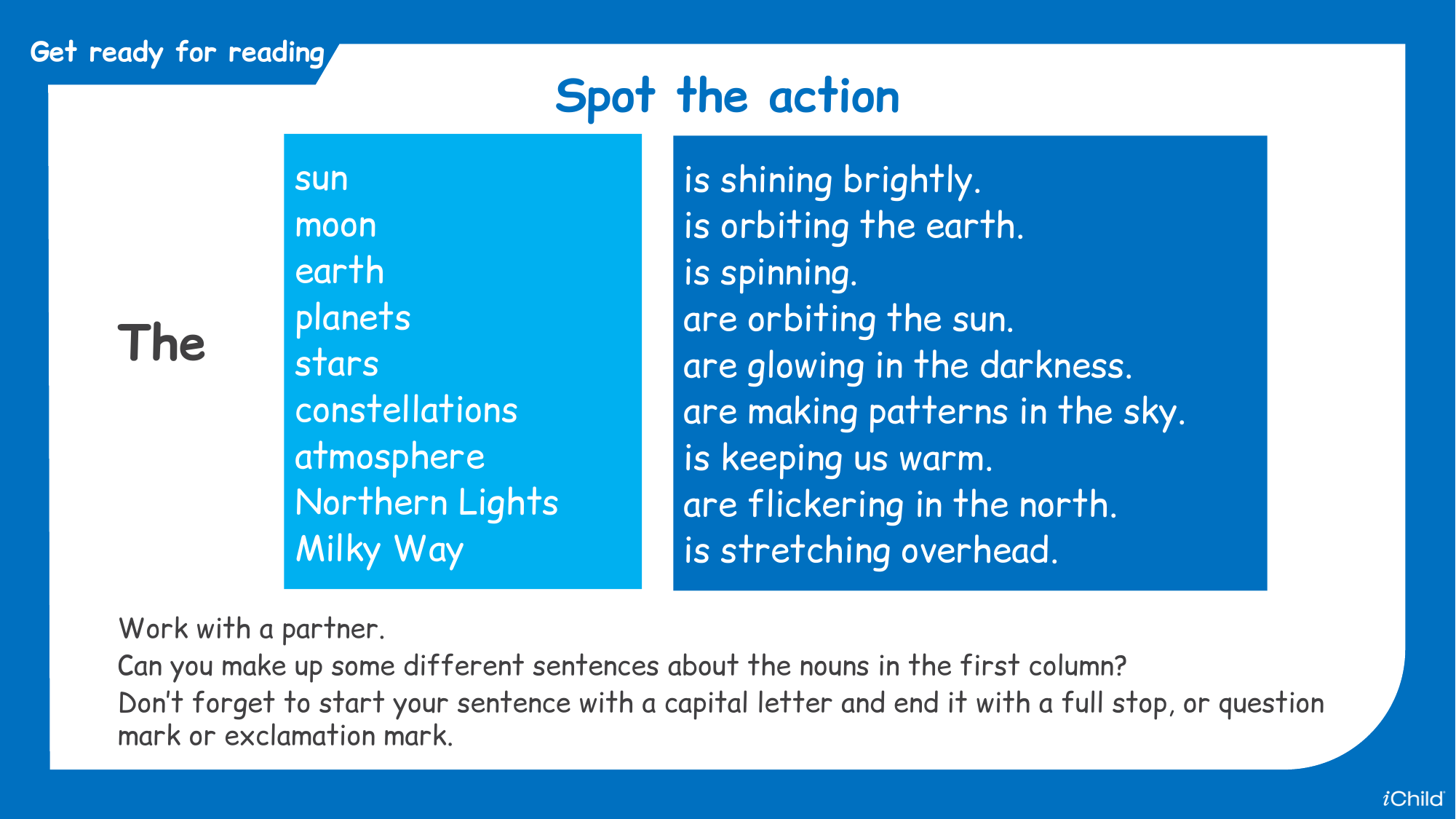

Get ready for reading
Spot the action
sun
moon
earth
planets
stars
constellations
atmosphere
Northern Lights
Milky Way
is shining brightly.
is orbiting the earth.
is spinning.
are orbiting the sun.
are glowing in the darkness.
are making patterns in the sky.
is keeping us warm.
are flickering in the north.
is stretching overhead.
The
Work with a partner.
Can you make up some different sentences about the nouns in the first column?
Don’t forget to start your sentence with a capital letter and end it with a full stop, or question mark or exclamation mark.